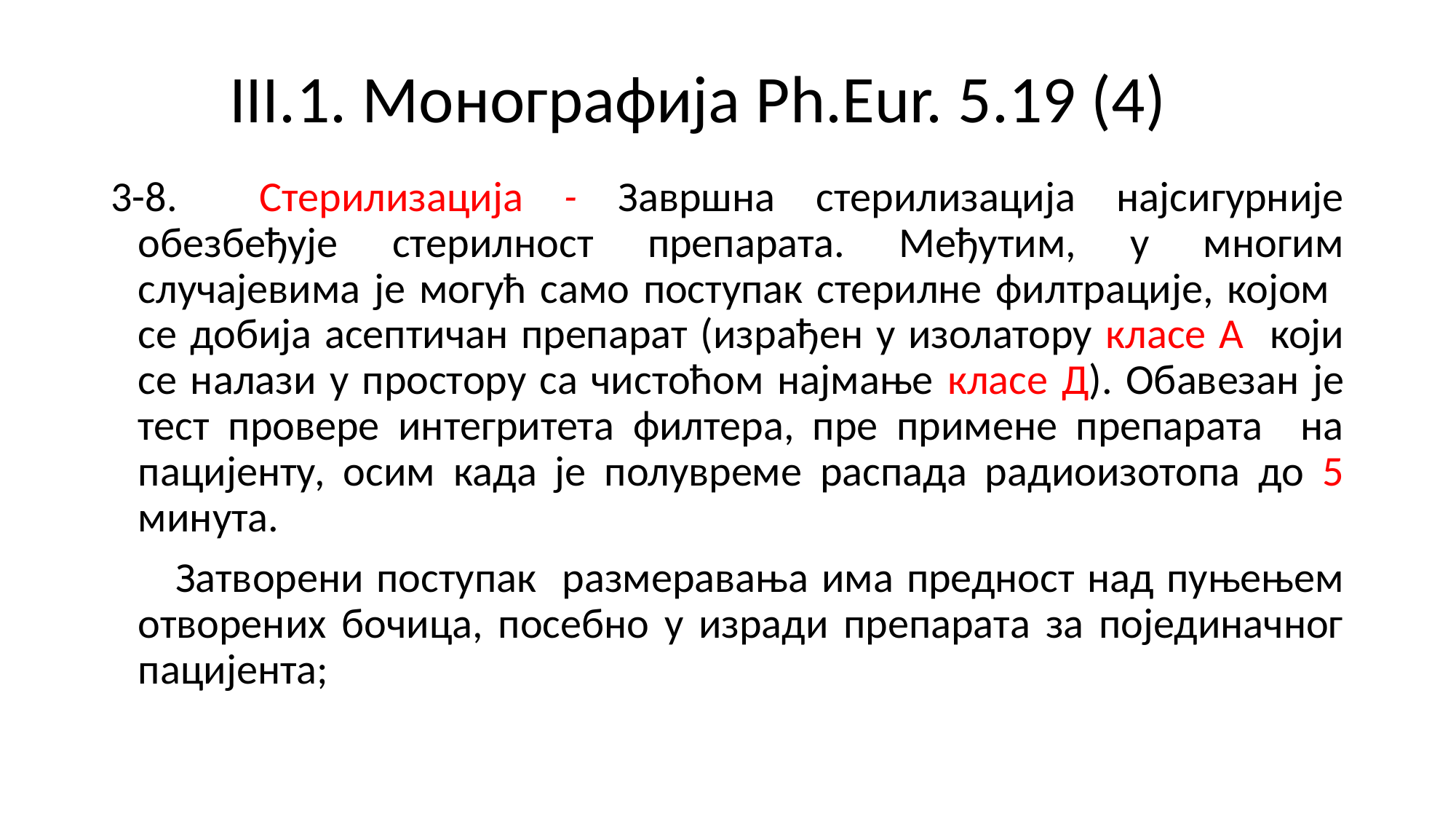

# III.1. Монографија Ph.Eur. 5.19 (4)
3-8.  Стерилизација - Завршна стерилизација најсигурније обезбеђује стерилност препарата. Међутим, у многим случајевима је могућ само поступак стерилне филтрације, којом  се добија асептичан препарат (израђен у изолатору класе А  који се налази у простору са чистоћом најмање класе Д). Обавезан је тест провере интегритета филтера, пре примене препарата  на пацијенту, осим када је полувреме распада радиоизотопа до 5 минута.
     Затворени поступак  размеравања има предност над пуњењем отворених бочица, посебно у изради препарата за појединачног пацијента;